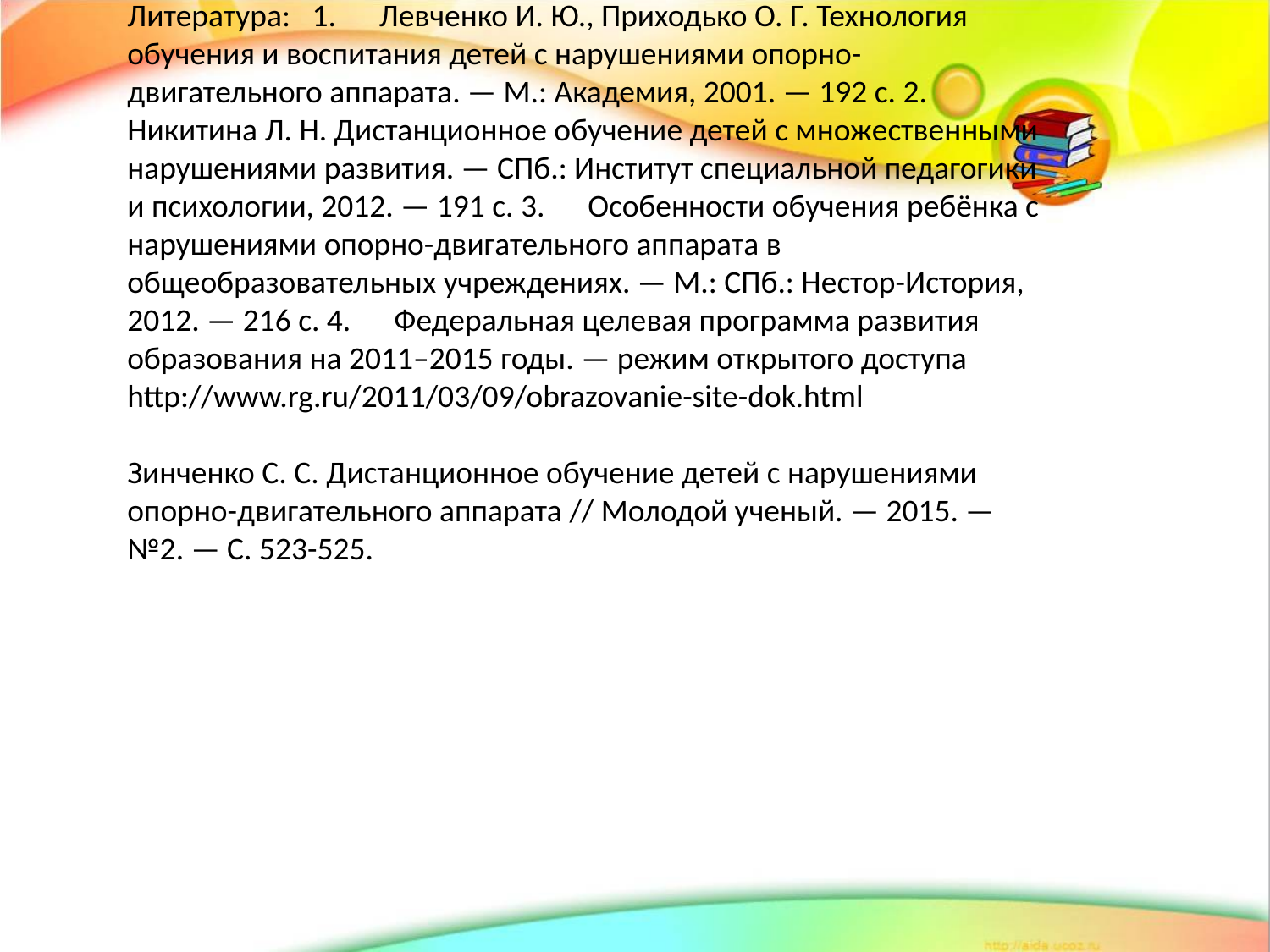

Литература:   1.      Левченко И. Ю., Приходько О. Г. Технология обучения и воспитания детей с нарушениями опорно-двигательного аппарата. — М.: Академия, 2001. — 192 с. 2.      Никитина Л. Н. Дистанционное обучение детей с множественными нарушениями развития. — СПб.: Институт специальной педагогики и психологии, 2012. — 191 с. 3.      Особенности обучения ребёнка с нарушениями опорно-двигательного аппарата в общеобразовательных учреждениях. — М.: СПб.: Нестор-История, 2012. — 216 с. 4.      Федеральная целевая программа развития образования на 2011–2015 годы. — режим открытого доступа http://www.rg.ru/2011/03/09/obrazovanie-site-dok.html

Зинченко С. С. Дистанционное обучение детей с нарушениями опорно-двигательного аппарата // Молодой ученый. — 2015. — №2. — С. 523-525.